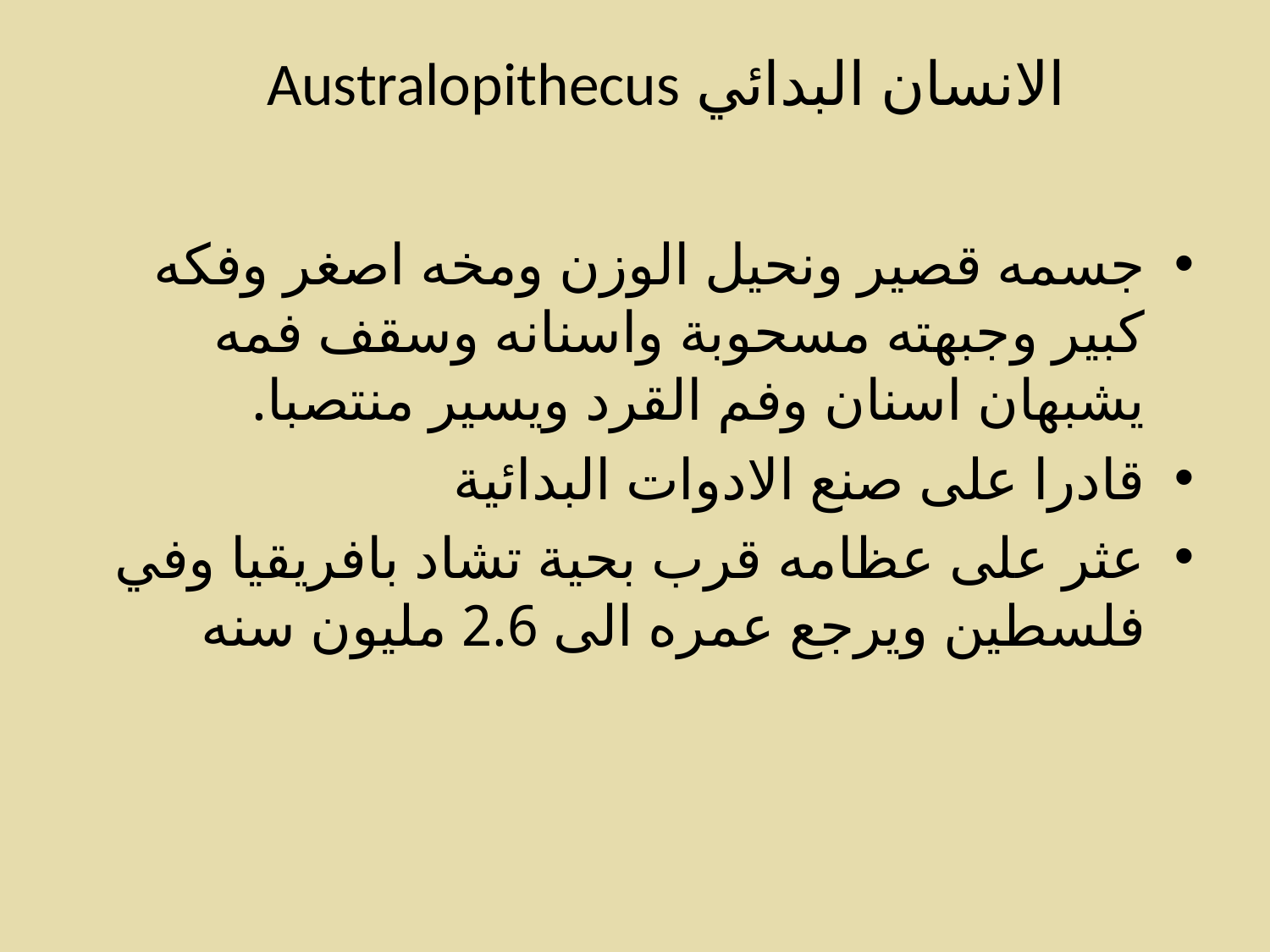

# الانسان البدائي Australopithecus
جسمه قصير ونحيل الوزن ومخه اصغر وفكه كبير وجبهته مسحوبة واسنانه وسقف فمه يشبهان اسنان وفم القرد ويسير منتصبا.
قادرا على صنع الادوات البدائية
عثر على عظامه قرب بحية تشاد بافريقيا وفي فلسطين ويرجع عمره الى 2.6 مليون سنه